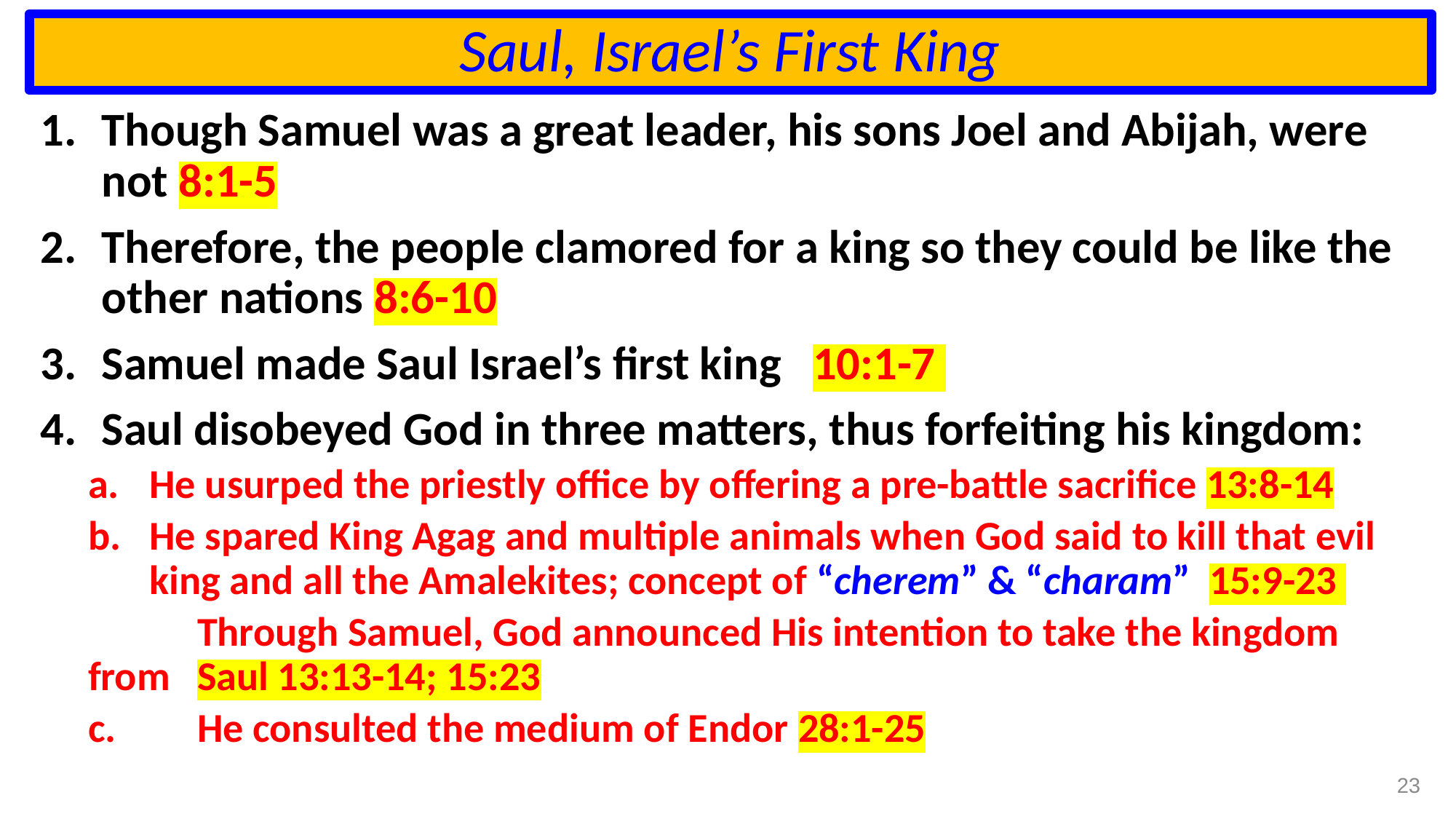

# Saul, Israel’s First King
Though Samuel was a great leader, his sons Joel and Abijah, were not 8:1-5
Therefore, the people clamored for a king so they could be like the other nations 8:6-10
Samuel made Saul Israel’s first king   10:1-7
Saul disobeyed God in three matters, thus forfeiting his kingdom:
He usurped the priestly office by offering a pre-battle sacrifice 13:8-14
He spared King Agag and multiple animals when God said to kill that evil king and all the Amalekites; concept of “cherem” & “charam”  15:9-23
	Through Samuel, God announced His intention to take the kingdom from 	Saul 13:13-14; 15:23
c.	He consulted the medium of Endor 28:1-25
23